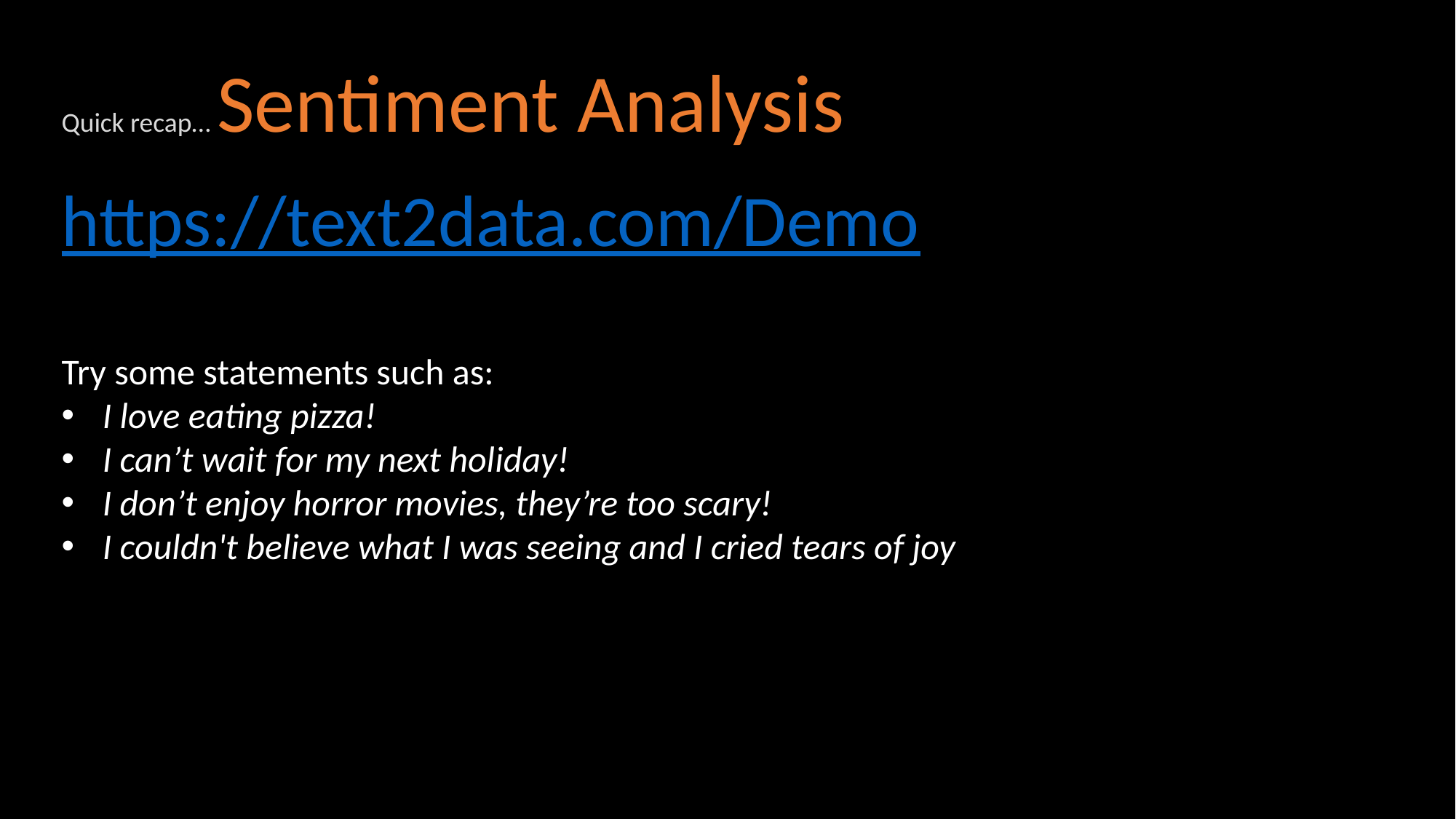

Quick recap… Sentiment Analysis

https://text2data.com/Demo

Try some statements such as:
I love eating pizza!
I can’t wait for my next holiday!
I don’t enjoy horror movies, they’re too scary!
I couldn't believe what I was seeing and I cried tears of joy